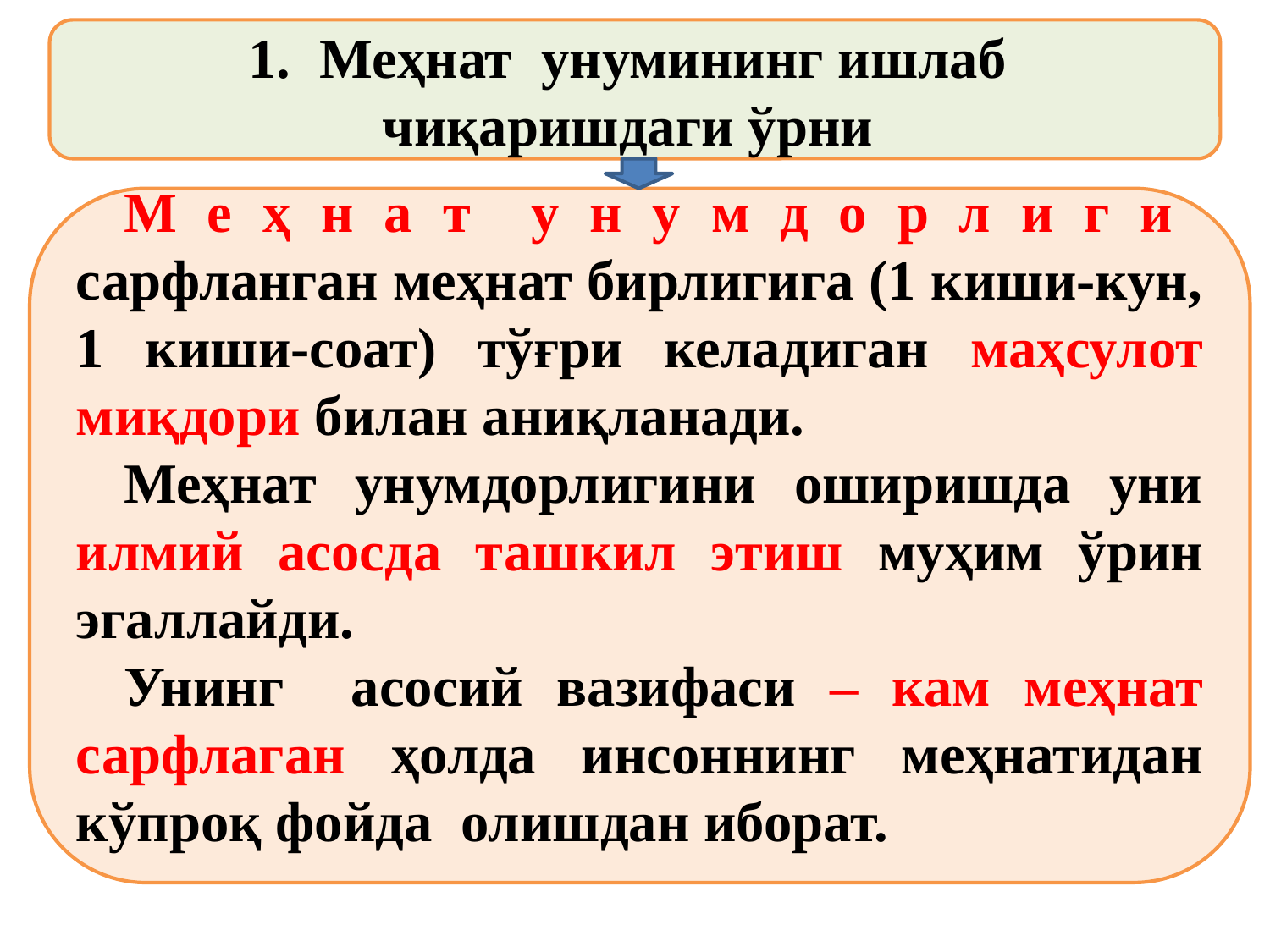

Меҳнат  унумининг ишлаб
чиқаришдаги ўрни

М е ҳ н а т  у н у м д о р л и г и  сарфланган меҳнат бирлигига (1 киши-кун, 1 киши-соат) тўғри келадиган маҳсулот миқдори билан аниқланади.
Меҳнат унумдорлигини оширишда уни илмий асосда ташкил этиш муҳим ўрин эгаллайди.
Унинг  асосий вазифаси – кам меҳнат сарфлаган ҳолда инсоннинг меҳнатидан кўпроқ фойда  олишдан иборат.